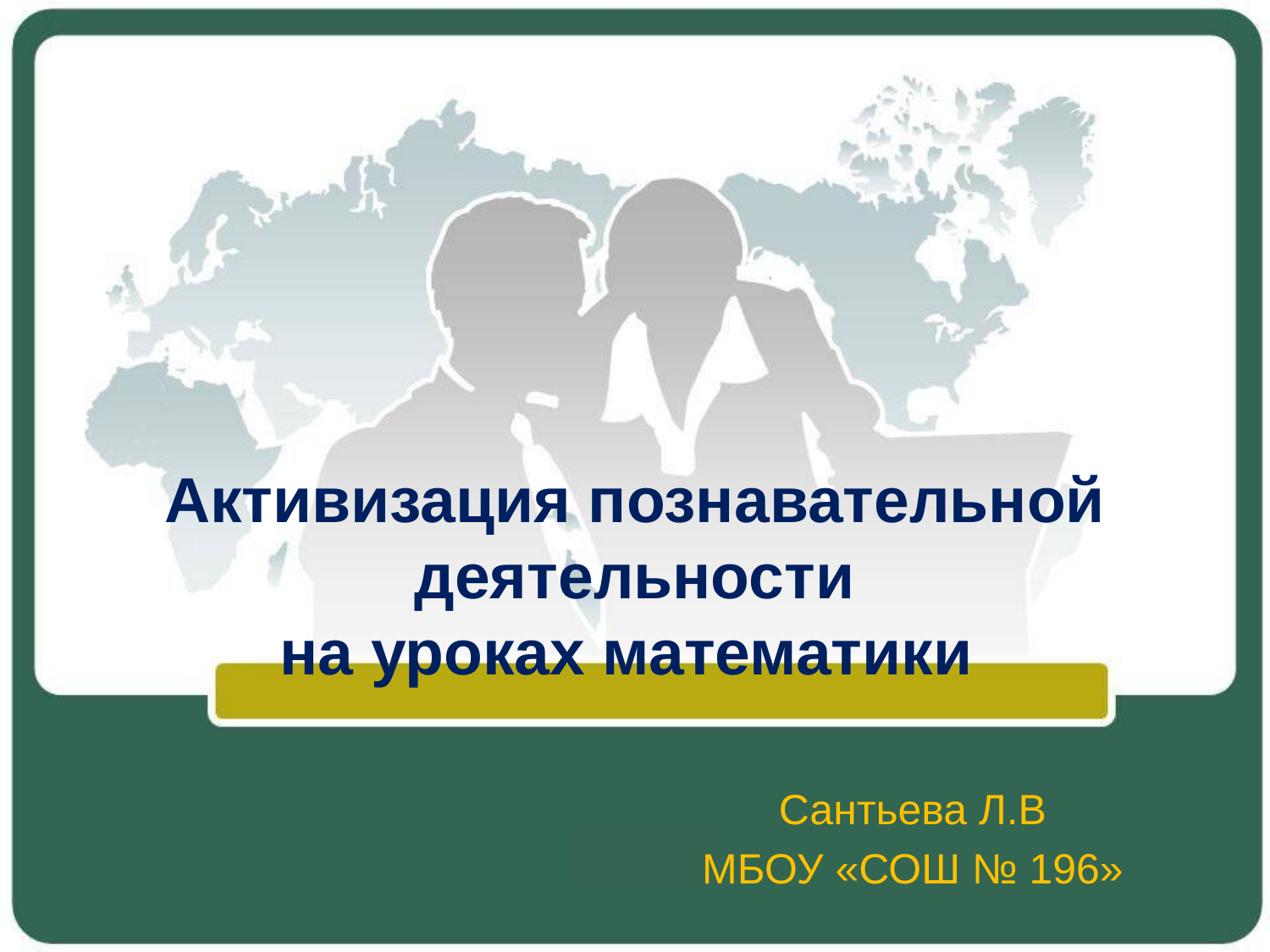

# Активизация познавательной деятельности на уроках математики
Сантьева Л.В
МБОУ «СОШ № 196»